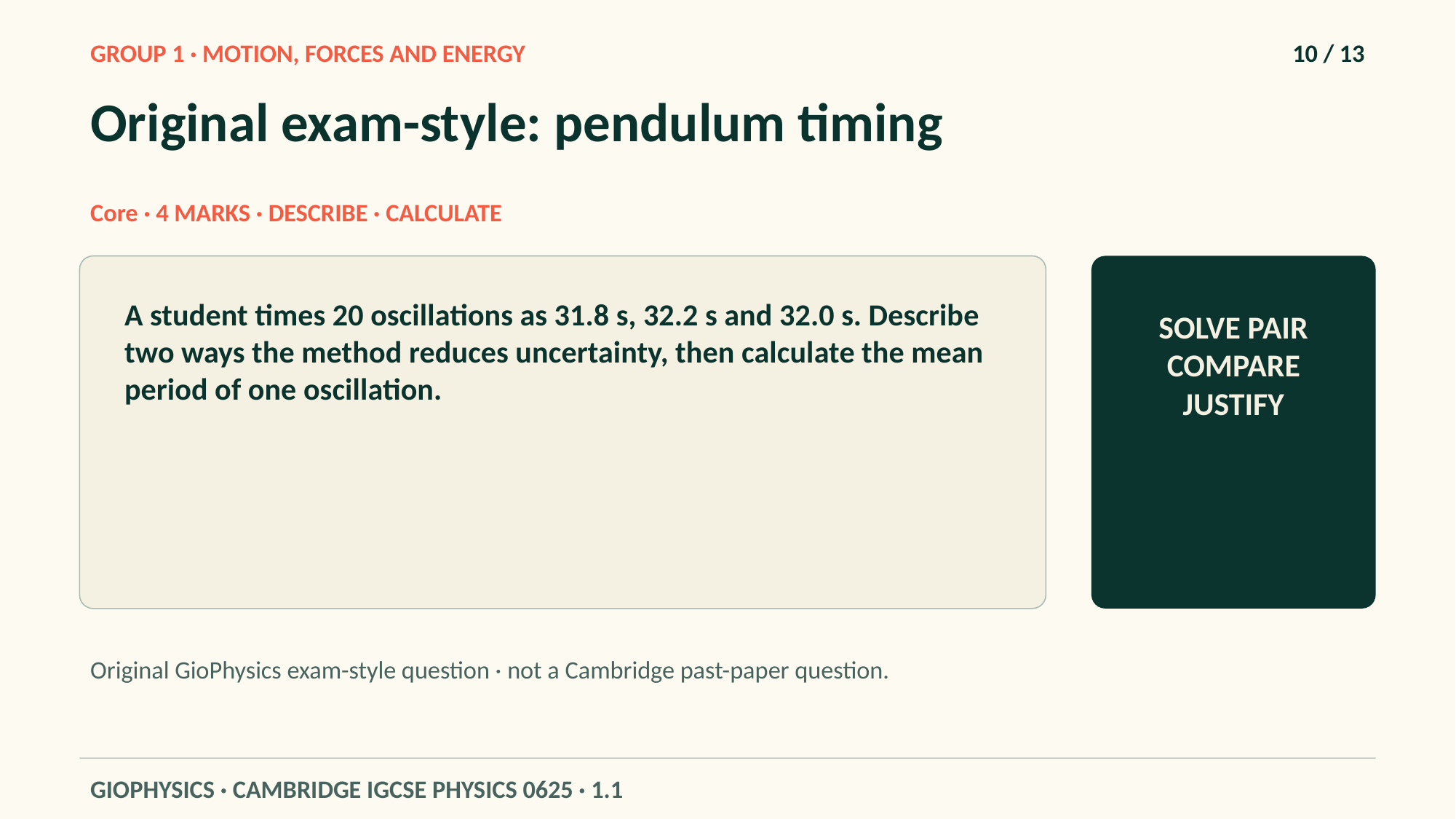

GROUP 1 · MOTION, FORCES AND ENERGY
10 / 13
Original exam-style: pendulum timing
Core · 4 MARKS · DESCRIBE · CALCULATE

A student times 20 oscillations as 31.8 s, 32.2 s and 32.0 s. Describe two ways the method reduces uncertainty, then calculate the mean period of one oscillation.
SOLVE PAIR COMPARE JUSTIFY
Original GioPhysics exam-style question · not a Cambridge past-paper question.

GIOPHYSICS · CAMBRIDGE IGCSE PHYSICS 0625 · 1.1